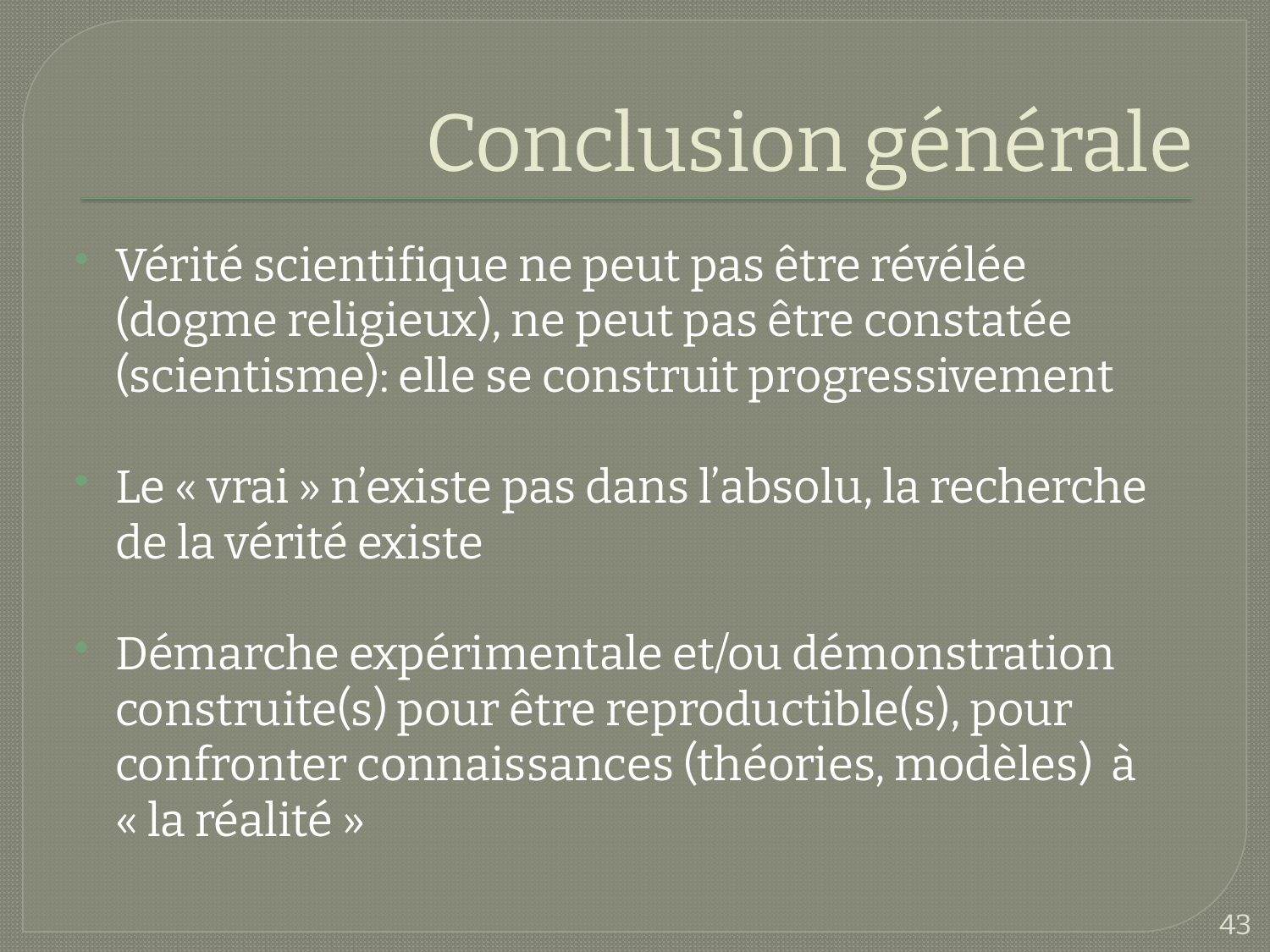

# Conclusion générale
Vérité scientifique ne peut pas être révélée (dogme religieux), ne peut pas être constatée (scientisme): elle se construit progressivement

Le « vrai » n’existe pas dans l’absolu, la recherche de la vérité existe

Démarche expérimentale et/ou démonstration construite(s) pour être reproductible(s), pour confronter connaissances (théories, modèles)  à « la réalité »
43